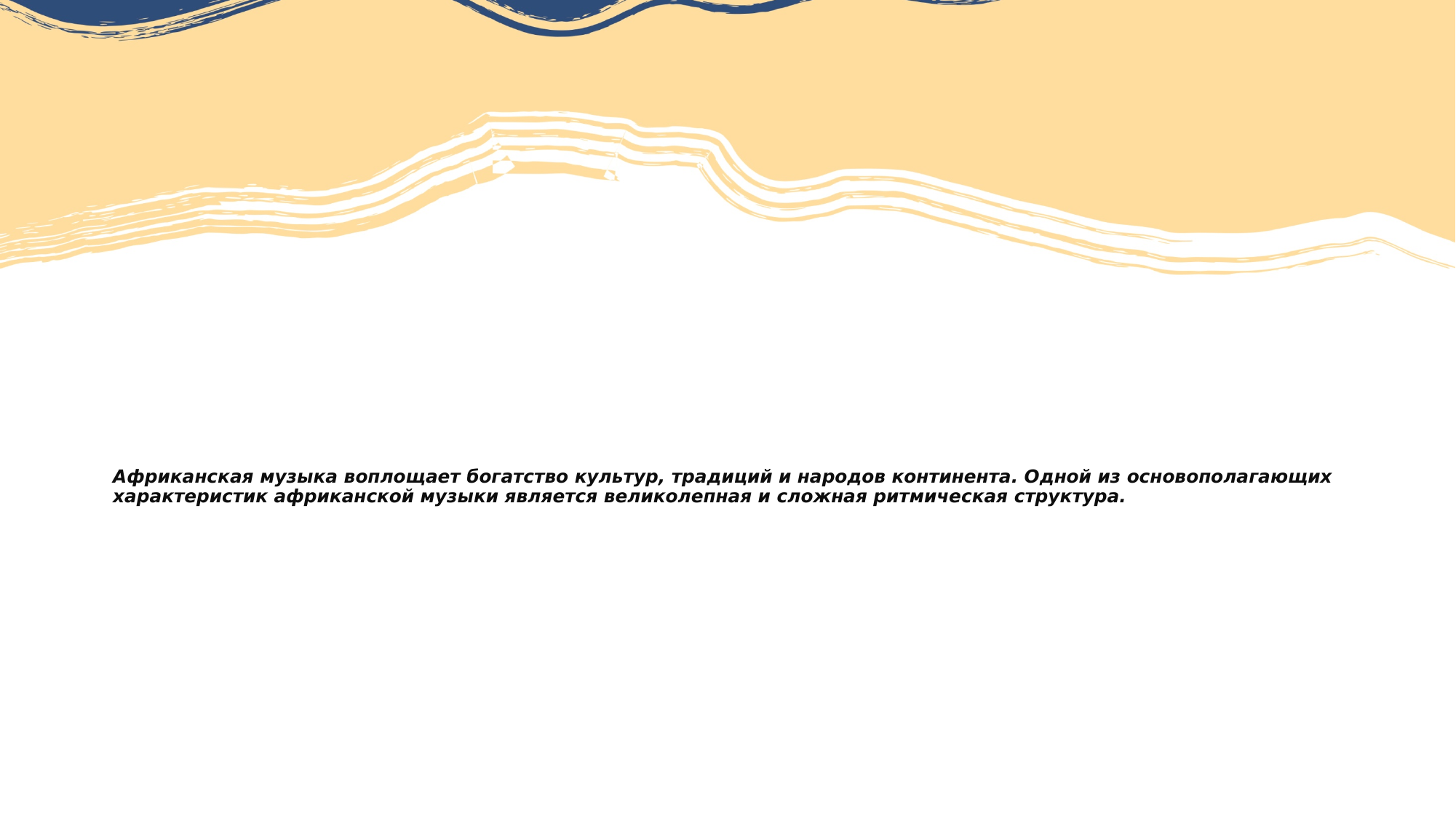

# Африканская музыка воплощает богатство культур, традиций и народов континента. Одной из основополагающих характеристик африканской музыки является великолепная и сложная ритмическая структура.